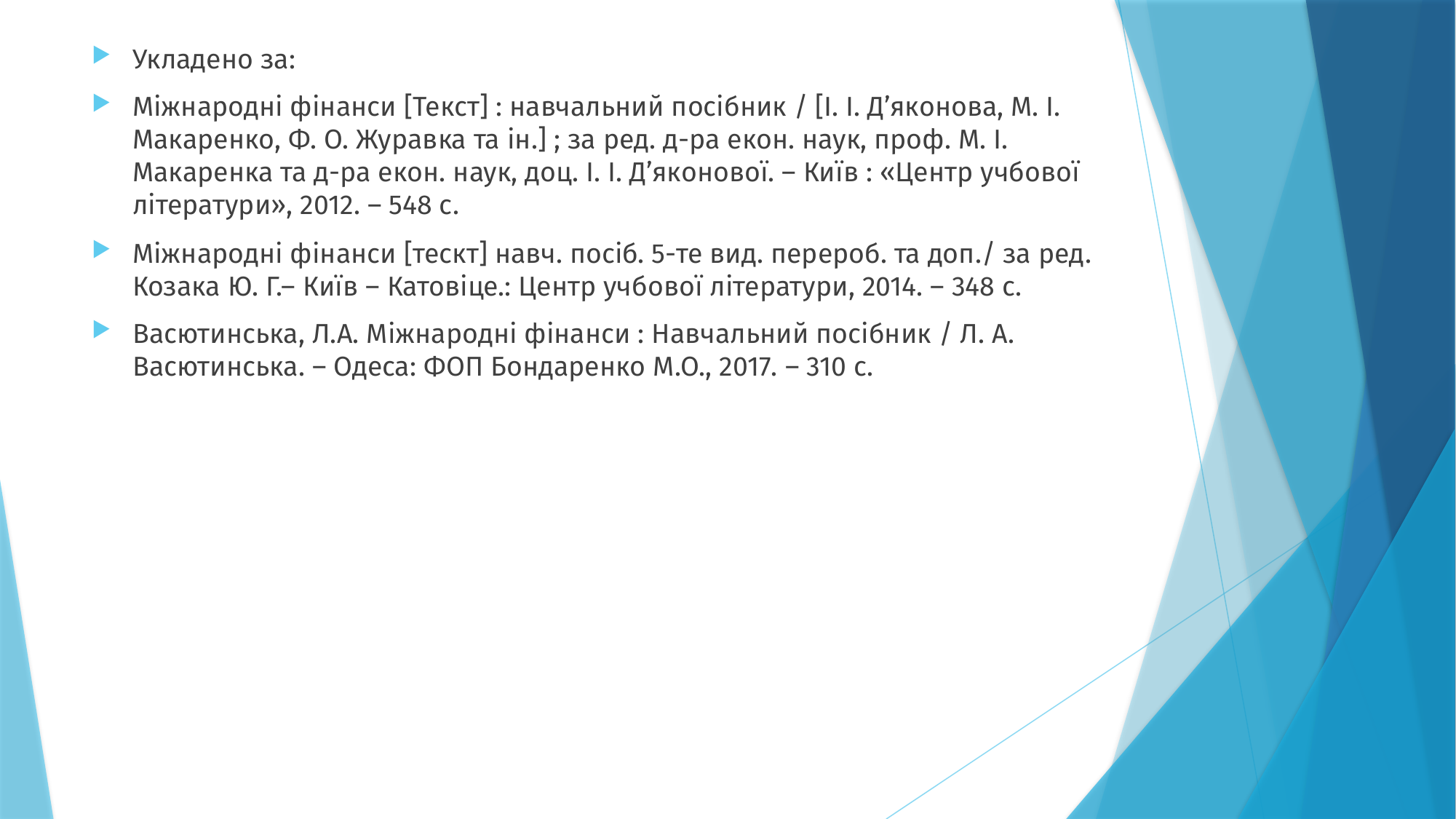

Укладено за:
Міжнародні фінанси [Текст] : навчальний посібник / [І. І. Д’яконова, М. І. Макаренко, Ф. О. Журавка та ін.] ; за ред. д-ра екон. наук, проф. М. І. Макаренка та д-ра екон. наук, доц. І. І. Д’яконової. – Київ : «Центр учбової літератури», 2012. – 548 с.
Міжнародні фінанси [тескт] навч. посіб. 5-те вид. перероб. та доп./ за ред. Козака Ю. Г.– Київ – Катовіце.: Центр учбової літератури, 2014. – 348 с.
Васютинська, Л.А. Міжнародні фінанси : Навчальний посібник / Л. А. Васютинська. – Одеса: ФОП Бондаренко М.О., 2017. – 310 с.